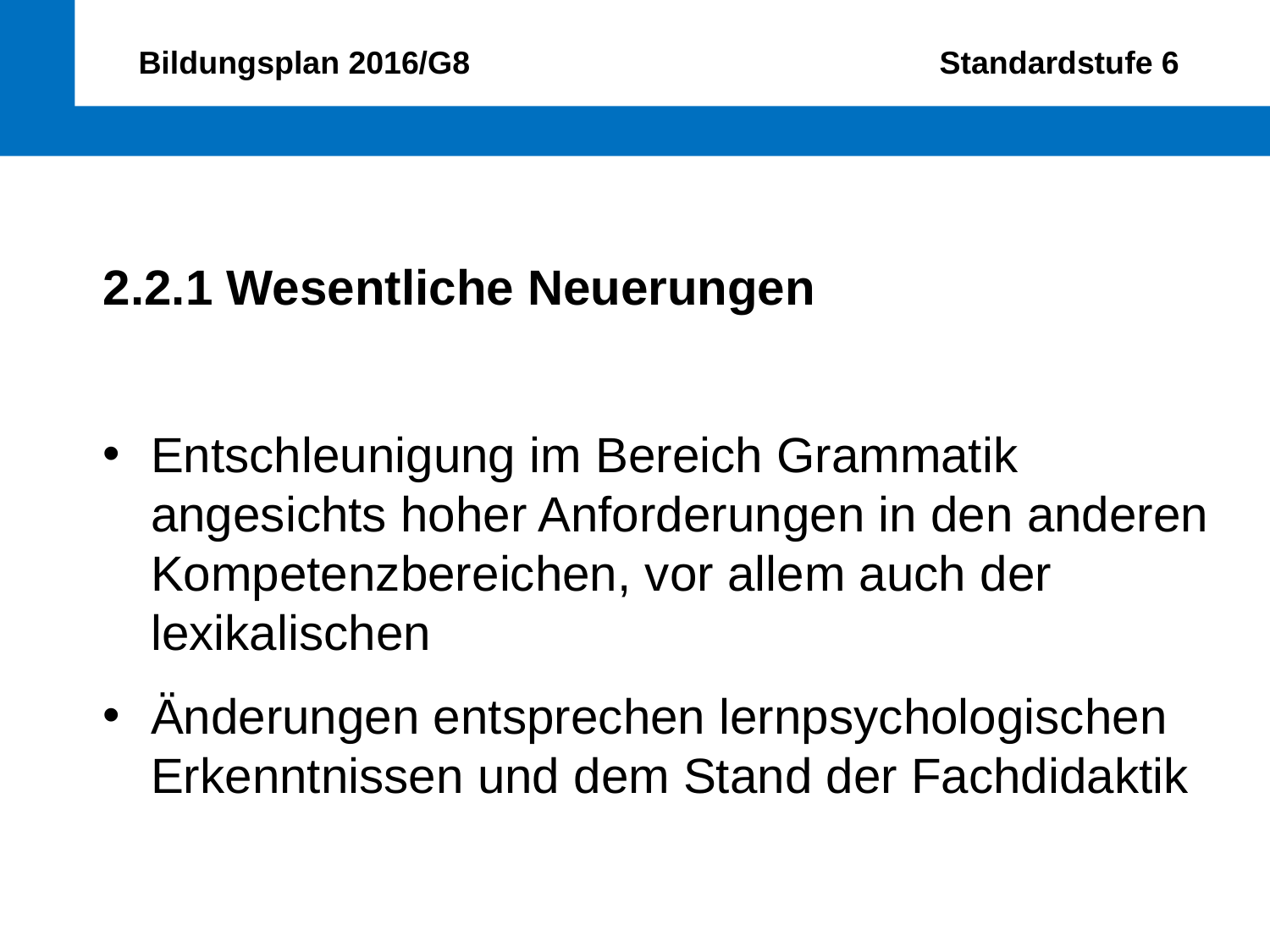

Bildungsplan 2016/G8                                                     Standardstufe 6

2.2.1 Wesentliche Neuerungen

Entschleunigung im Bereich Grammatik angesichts hoher Anforderungen in den anderen Kompetenzbereichen, vor allem auch der lexikalischen
Änderungen entsprechen lernpsychologischen Erkenntnissen und dem Stand der Fachdidaktik